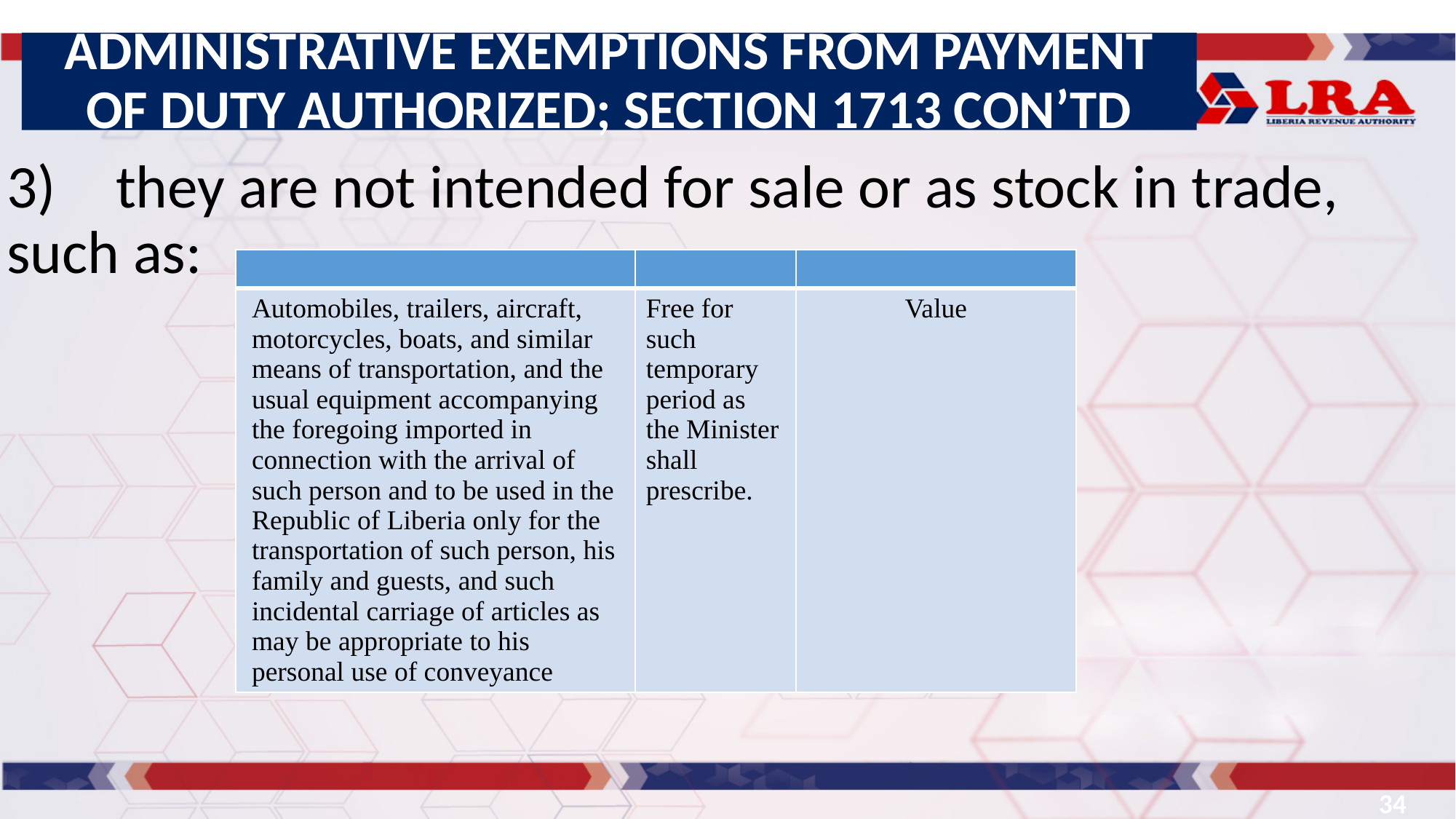

ADMINISTRATIVE EXEMPTIONS FROM PAYMENT OF DUTY AUTHORIZED; SECTION 1713 CON’TD

3)	they are not intended for sale or as stock in trade, such as:

|  |  |  |
| --- | --- | --- |
| Automobiles, trailers, aircraft, motorcycles, boats, and similar means of transportation, and the usual equipment accompanying the foregoing imported in connection with the arrival of such person and to be used in the Republic of Liberia only for the transportation of such person, his family and guests, and such incidental carriage of articles as may be appropriate to his personal use of conveyance | Free for such temporary period as the Minister shall prescribe. | Value |
34